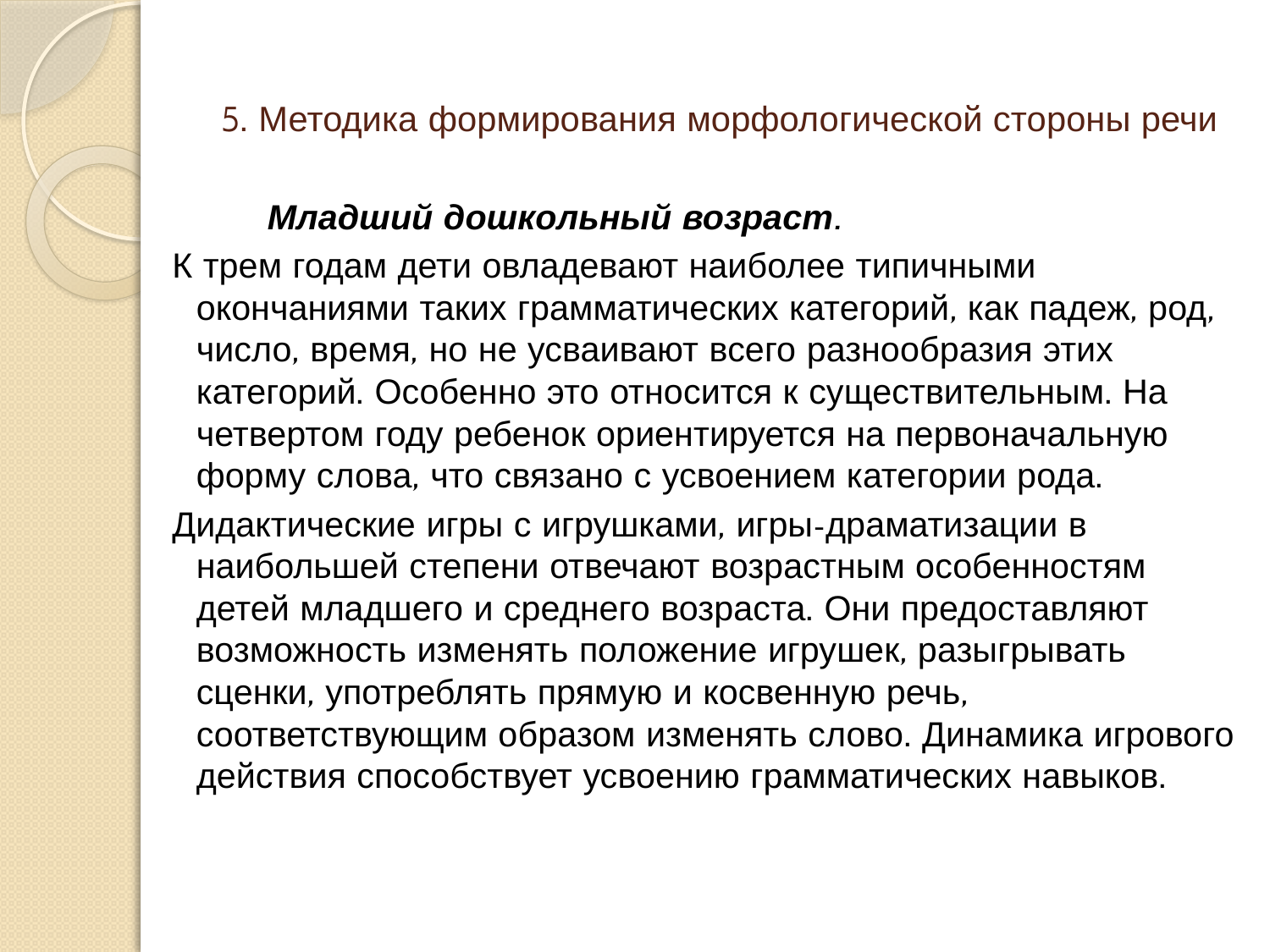

# 5. Методика формирования морфологической стороны речи
          Младший дошкольный возраст.
 К трем годам дети овладевают наиболее типичными окончаниями таких грамматических категорий, как падеж, род, число, время, но не усваивают всего разнообразия этих категорий. Особенно это относится к существительным. На четвертом году ребенок ориентируется на первоначальную форму слова, что связано с усвоением категории рода.
 Дидактические игры с игрушками, игры-драматизации в наибольшей степени отвечают возрастным особенностям детей младшего и среднего возраста. Они предоставляют возможность изменять положение игрушек, разыгрывать сценки, употреблять прямую и косвенную речь, соответствующим образом изменять слово. Динамика игрового действия способствует усвоению грамматических навыков.